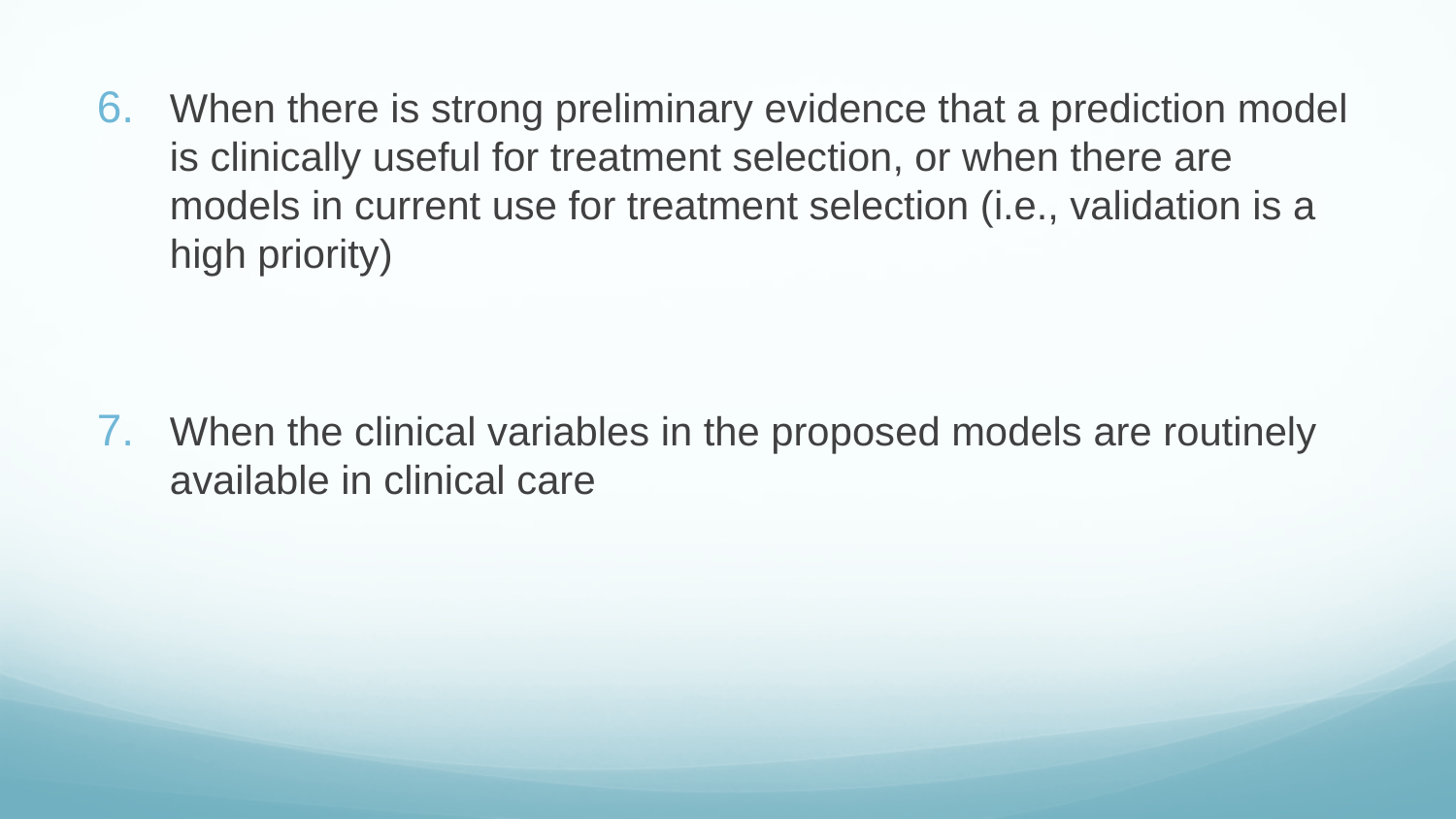

When there is strong preliminary evidence that a prediction model is clinically useful for treatment selection, or when there are models in current use for treatment selection (i.e., validation is a high priority)

When the clinical variables in the proposed models are routinely available in clinical care